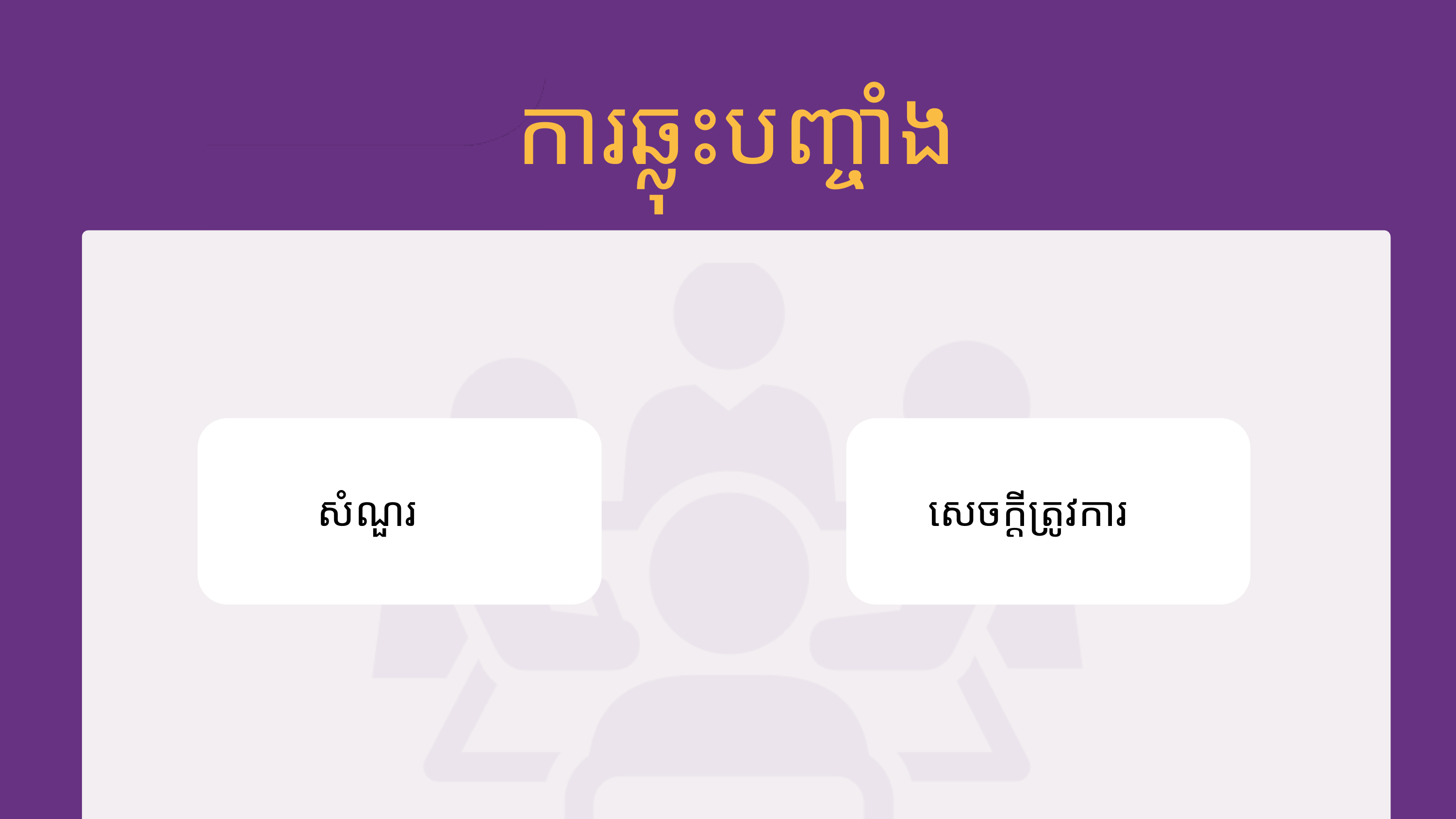

ការឆ្លុះបញ្ចាំង

សំណួរ
សេចក្ដី​ត្រូវការ​